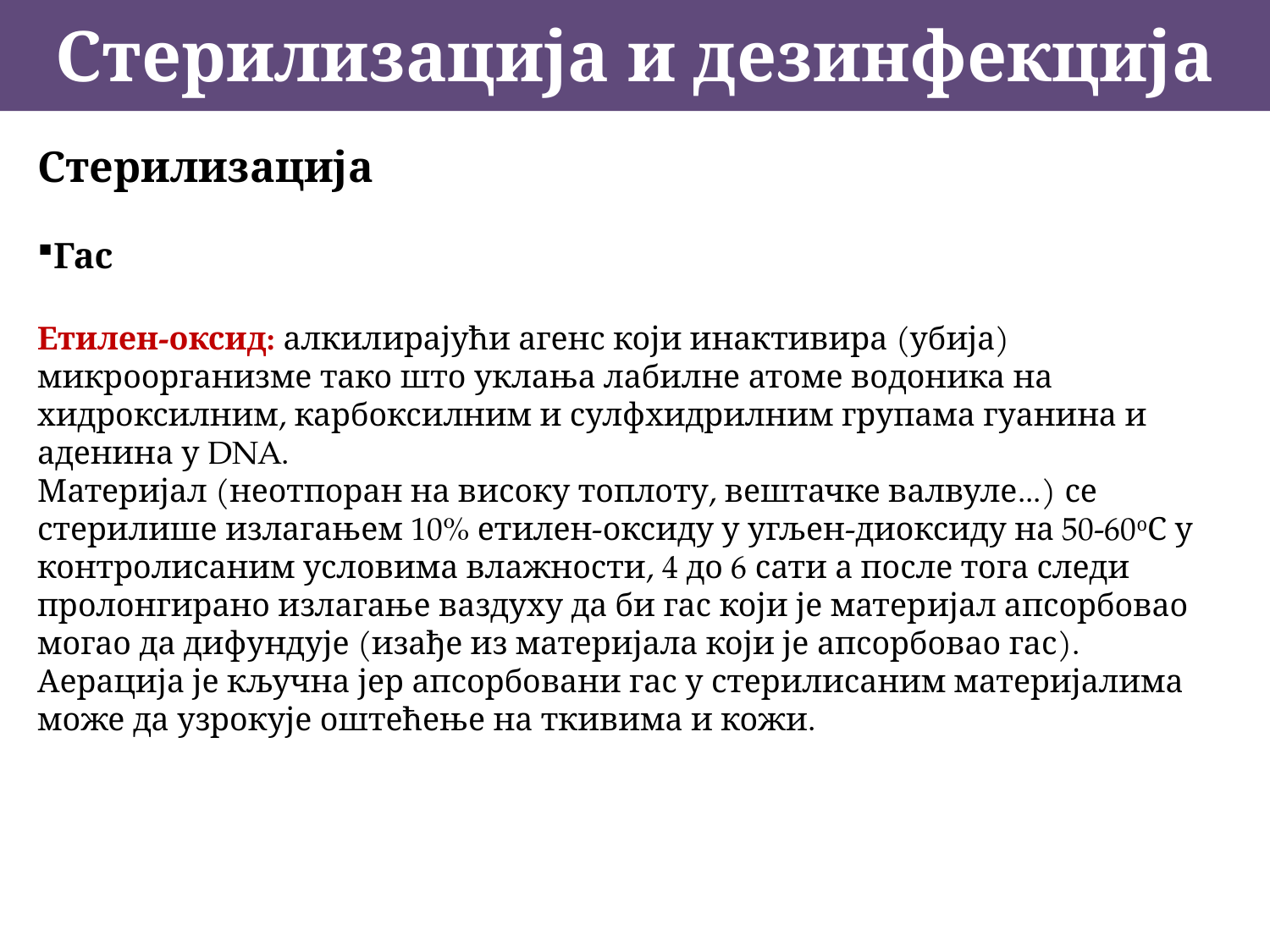

Стерилизација и дезинфекција
Стерилизација

Гас

Етилен-оксид: алкилирајући агенс који инактивира (убија) микроорганизме тако што уклања лабилне атоме водоника на хидроксилним, карбоксилним и сулфхидрилним групама гуанина и аденина у DNA.
Материјал (неотпоран на високу топлоту, вештачке валвуле...) се стерилише излагањем 10% етилен-оксиду у угљен-диоксиду на 50-60оС у контролисаним условима влажности, 4 до 6 сати а после тога следи пролонгирано излагање ваздуху да би гас који је материјал апсорбовао могао да дифундује (изађе из материјала који је апсорбовао гас).
Аерација је кључна јер апсорбовани гас у стерилисаним материјалима може да узрокује оштећење на ткивима и кожи.